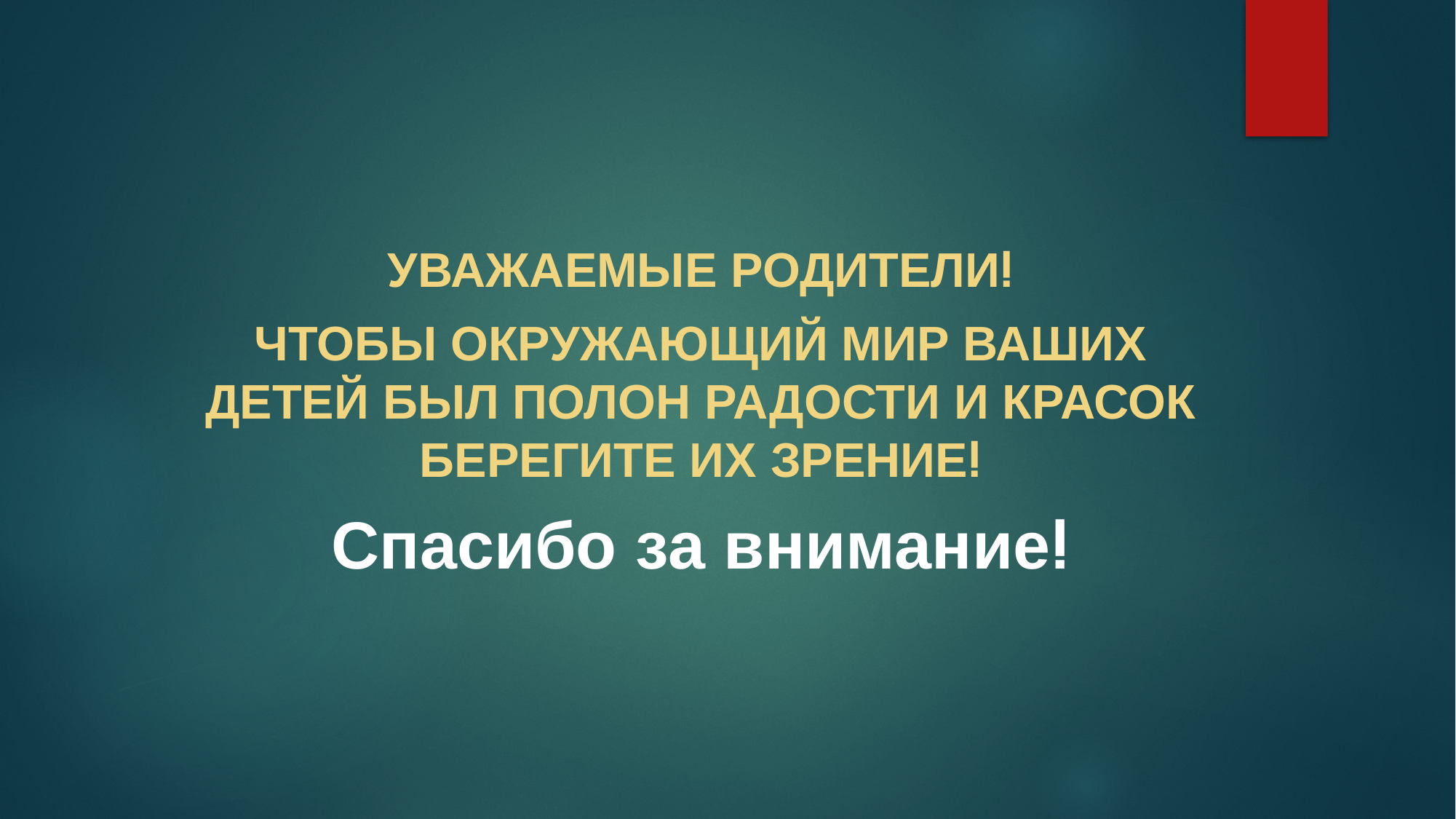

УВАЖАЕМЫЕ РОДИТЕЛИ!
ЧТОБЫ ОКРУЖАЮЩИЙ МИР ВАШИХ ДЕТЕЙ БЫЛ ПОЛОН РАДОСТИ И КРАСОК БЕРЕГИТЕ ИХ ЗРЕНИЕ!
Спасибо за внимание!